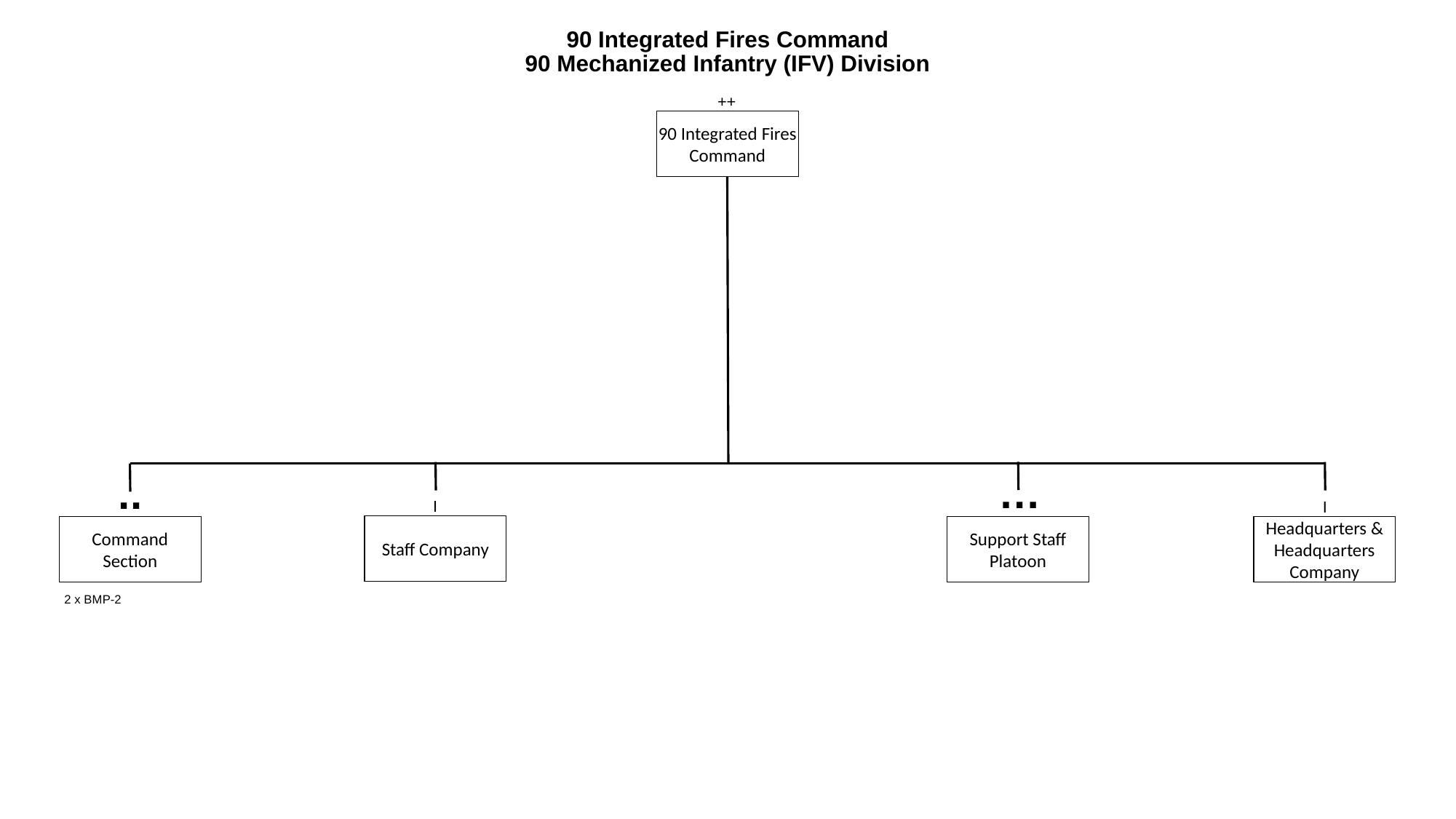

# 90 Integrated Fires Command 90 Mechanized Infantry (IFV) Division
++
90 Integrated Fires Command
…
..
I
I
Staff Company
Command
Section
Support Staff Platoon
Headquarters & Headquarters Company
2 x BMP-2